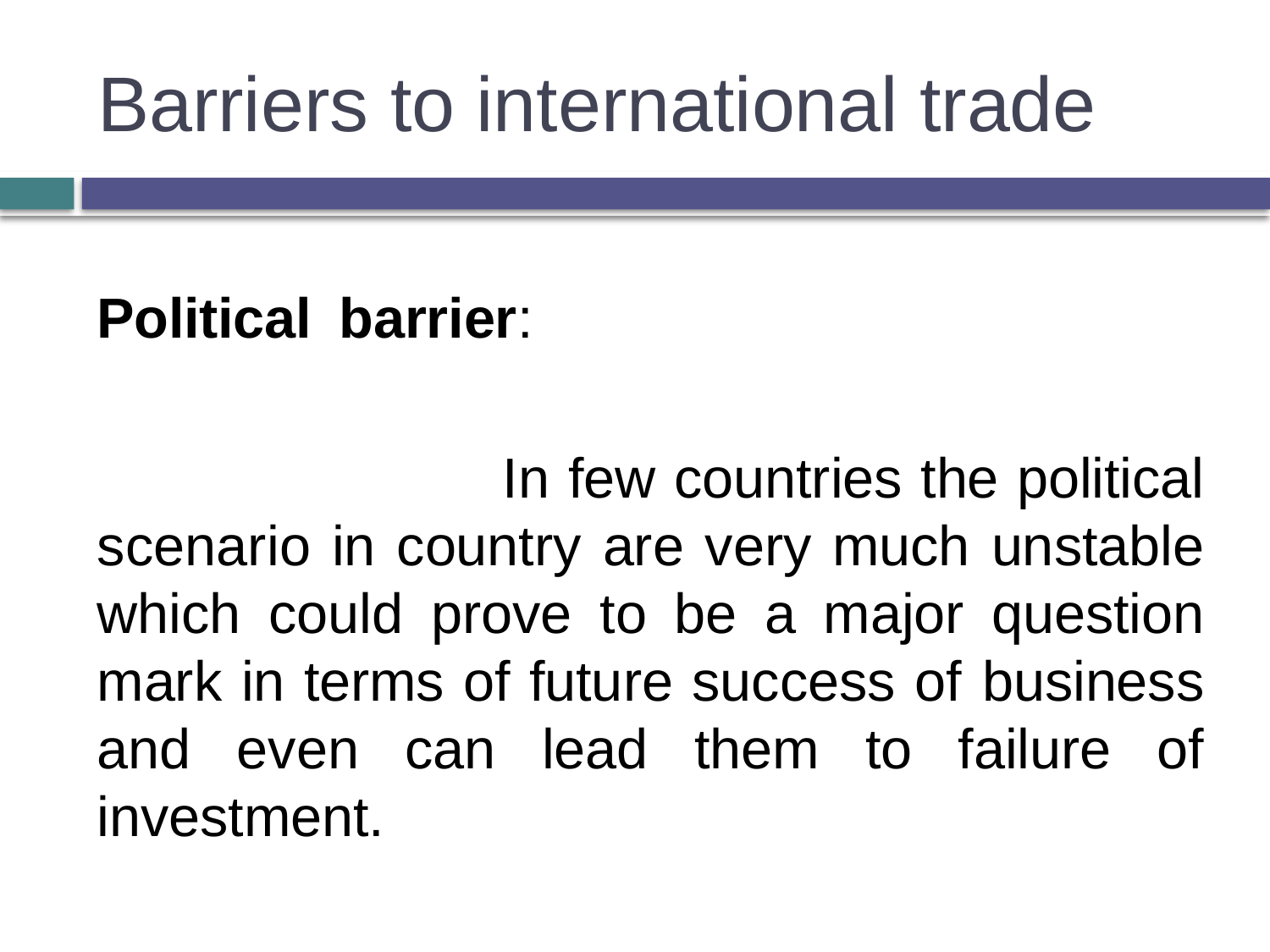

# Barriers to international trade
Political barrier:

                      In few countries the political scenario in country are very much unstable which could prove to be a major question mark in terms of future success of business and even can lead them to failure of investment.